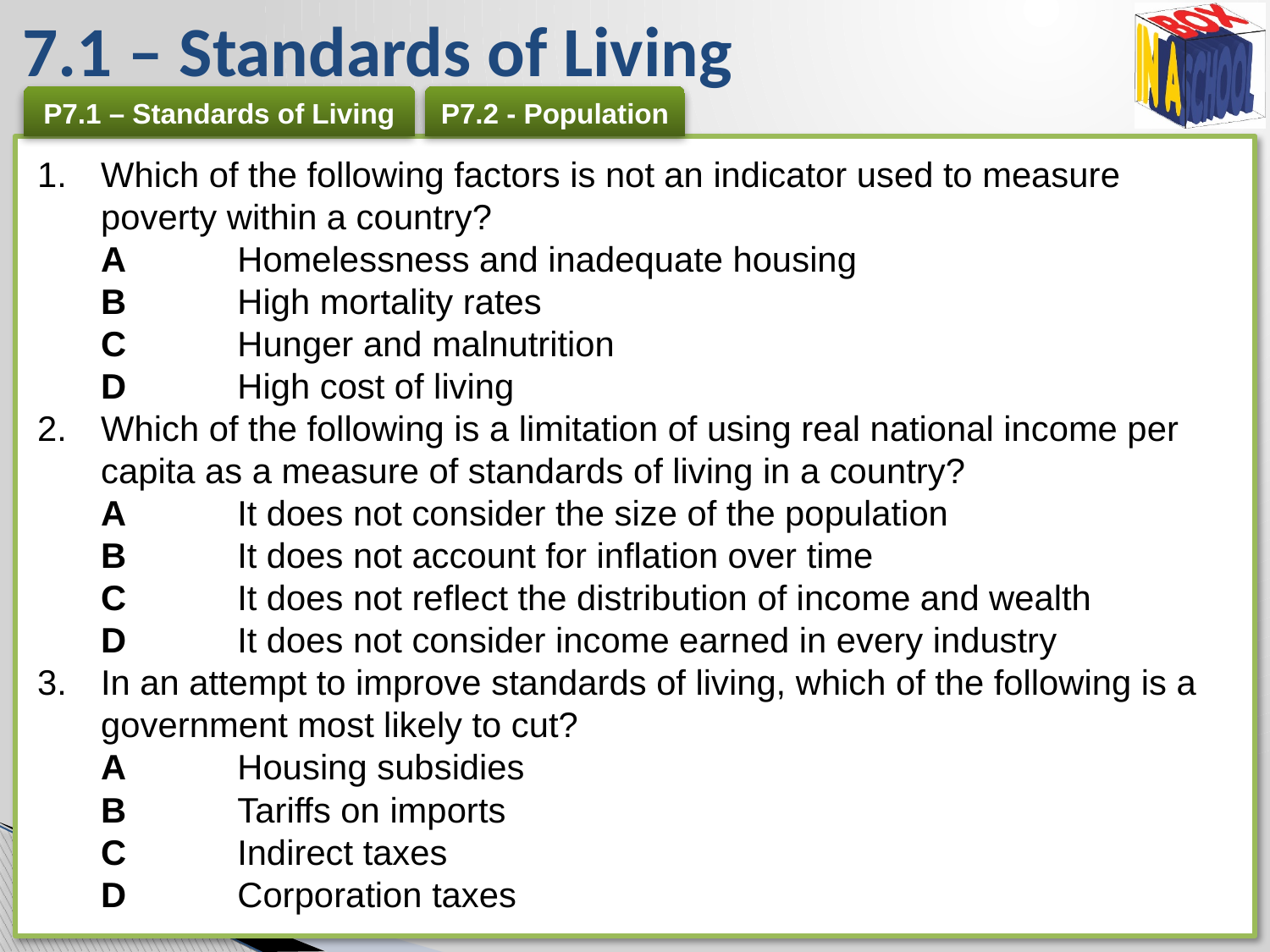

# 7.1 – Standards of Living
Which of the following factors is not an indicator used to measure poverty within a country?
A 	Homelessness and inadequate housing
B 	High mortality rates
C 	Hunger and malnutrition
D 	High cost of living
Which of the following is a limitation of using real national income per capita as a measure of standards of living in a country?
A 	It does not consider the size of the population
B 	It does not account for inflation over time
C 	It does not reflect the distribution of income and wealth
D 	It does not consider income earned in every industry
In an attempt to improve standards of living, which of the following is a government most likely to cut?
A 	Housing subsidies
B 	Tariffs on imports
C 	Indirect taxes
D 	Corporation taxes